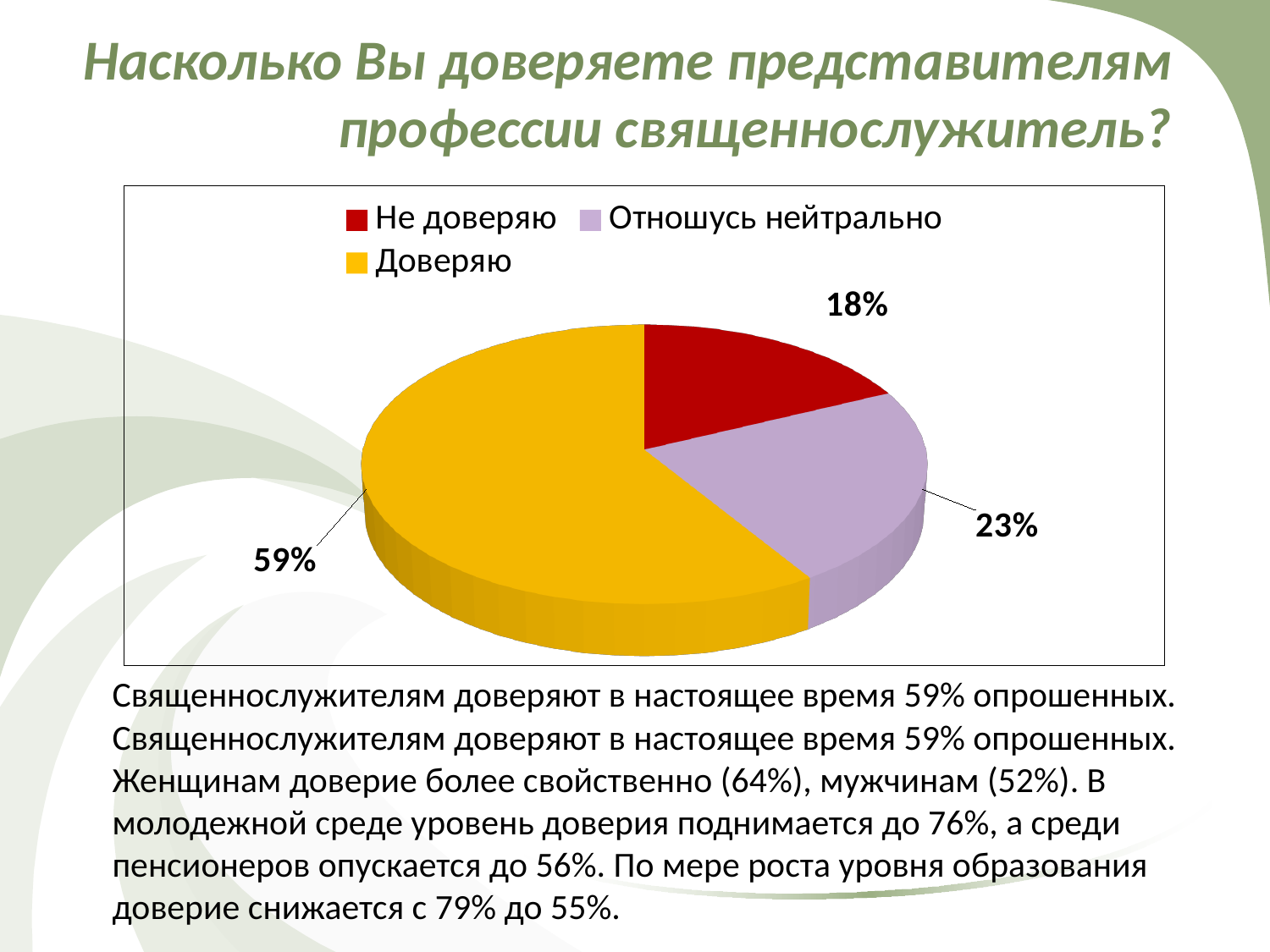

# Насколько Вы доверяете представителям профессии священнослужитель?

[unsupported chart]

Священнослужителям доверяют в настоящее время 59% опрошенных. Священнослужителям доверяют в настоящее время 59% опрошенных. Женщинам доверие более свойственно (64%), мужчинам (52%). В молодежной среде уровень доверия поднимается до 76%, а среди пенсионеров опускается до 56%. По мере роста уровня образования доверие снижается с 79% до 55%.